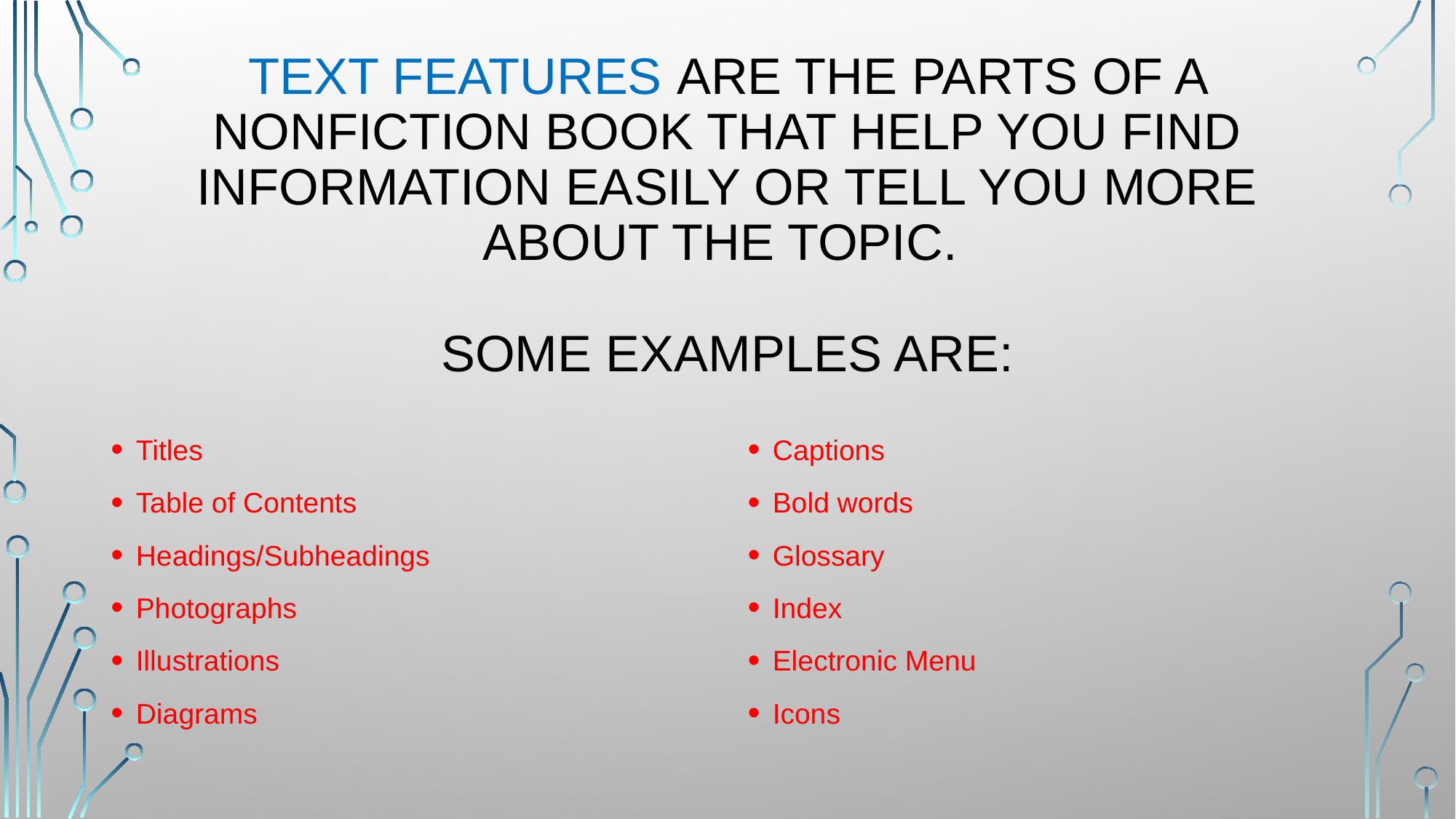

# Text features are the parts of a nonfiction book that help you find information easily or tell you more about the topic. Some examples are:
Titles
Table of Contents
Headings/Subheadings
Photographs
Illustrations
Diagrams
Captions
Bold words
Glossary
Index
Electronic Menu
Icons